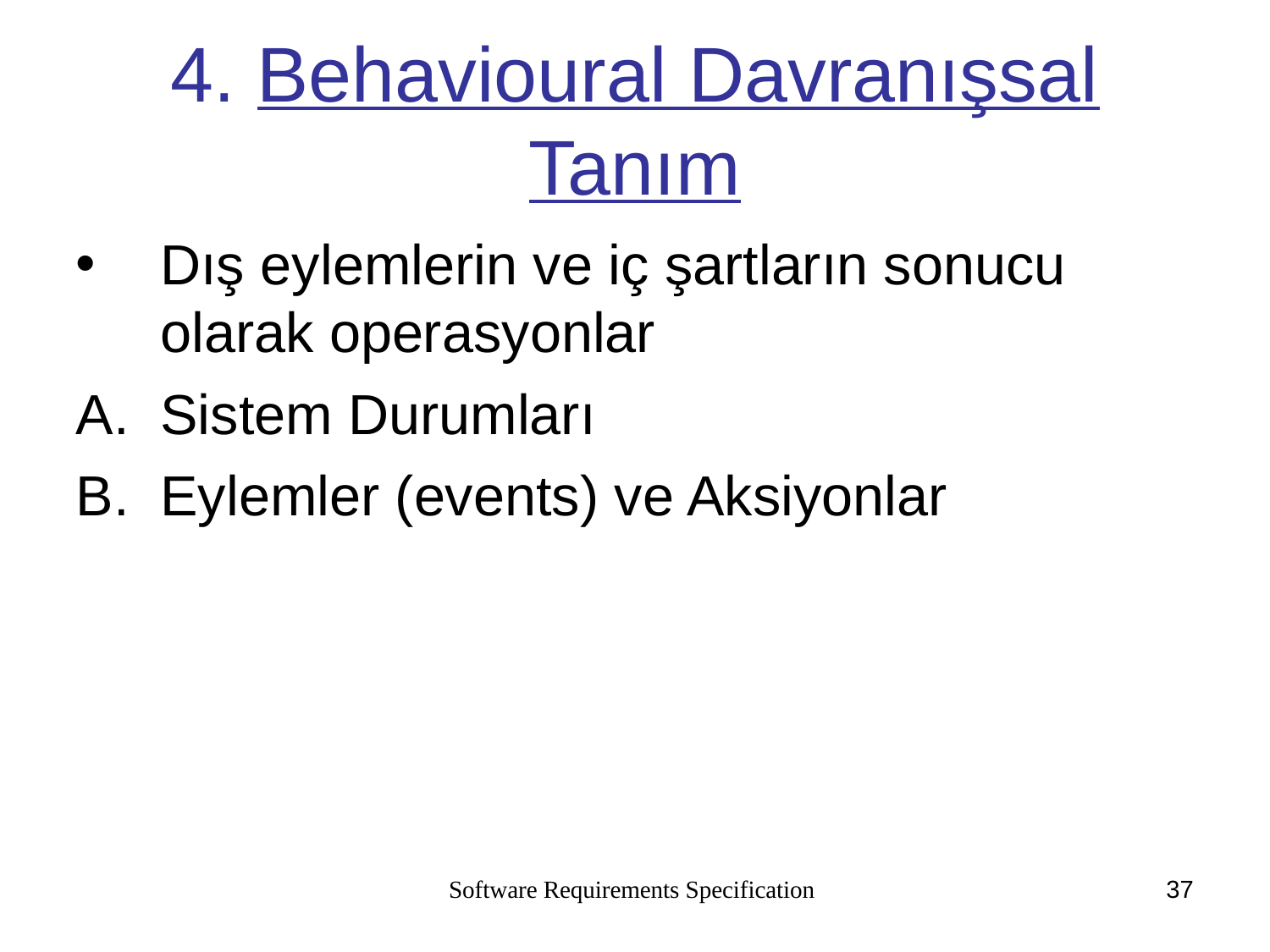

# 4. Behavioural Davranışsal Tanım
Dış eylemlerin ve iç şartların sonucu olarak operasyonlar
Sistem Durumları
Eylemler (events) ve Aksiyonlar
Software Requirements Specification
37